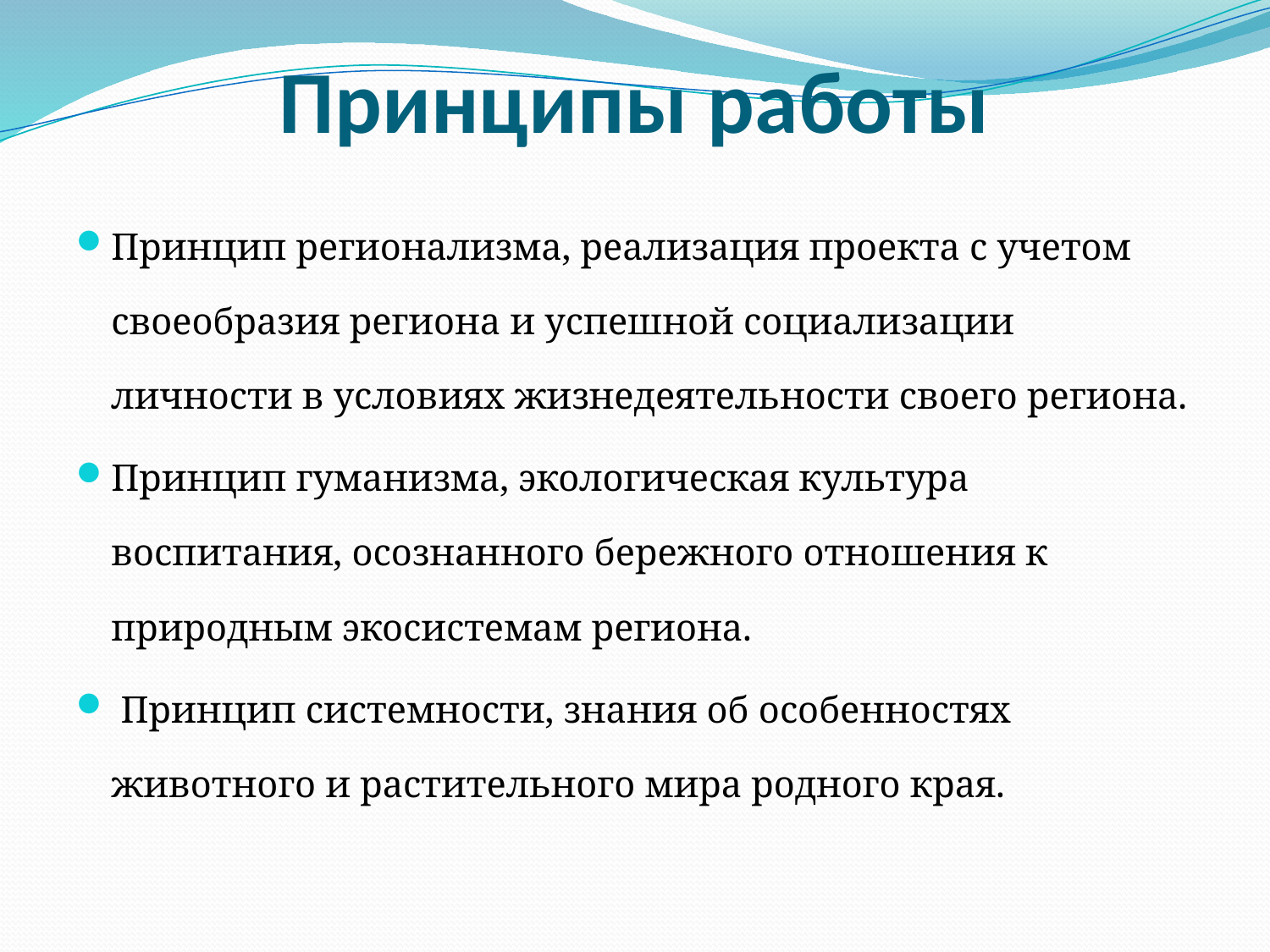

# Принципы работы
Принцип регионализма, реализация проекта с учетом своеобразия региона и успешной социализации личности в условиях жизнедеятельности своего региона.
Принцип гуманизма, экологическая культура воспитания, осознанного бережного отношения к природным экосистемам региона.
 Принцип системности, знания об особенностях животного и растительного мира родного края.